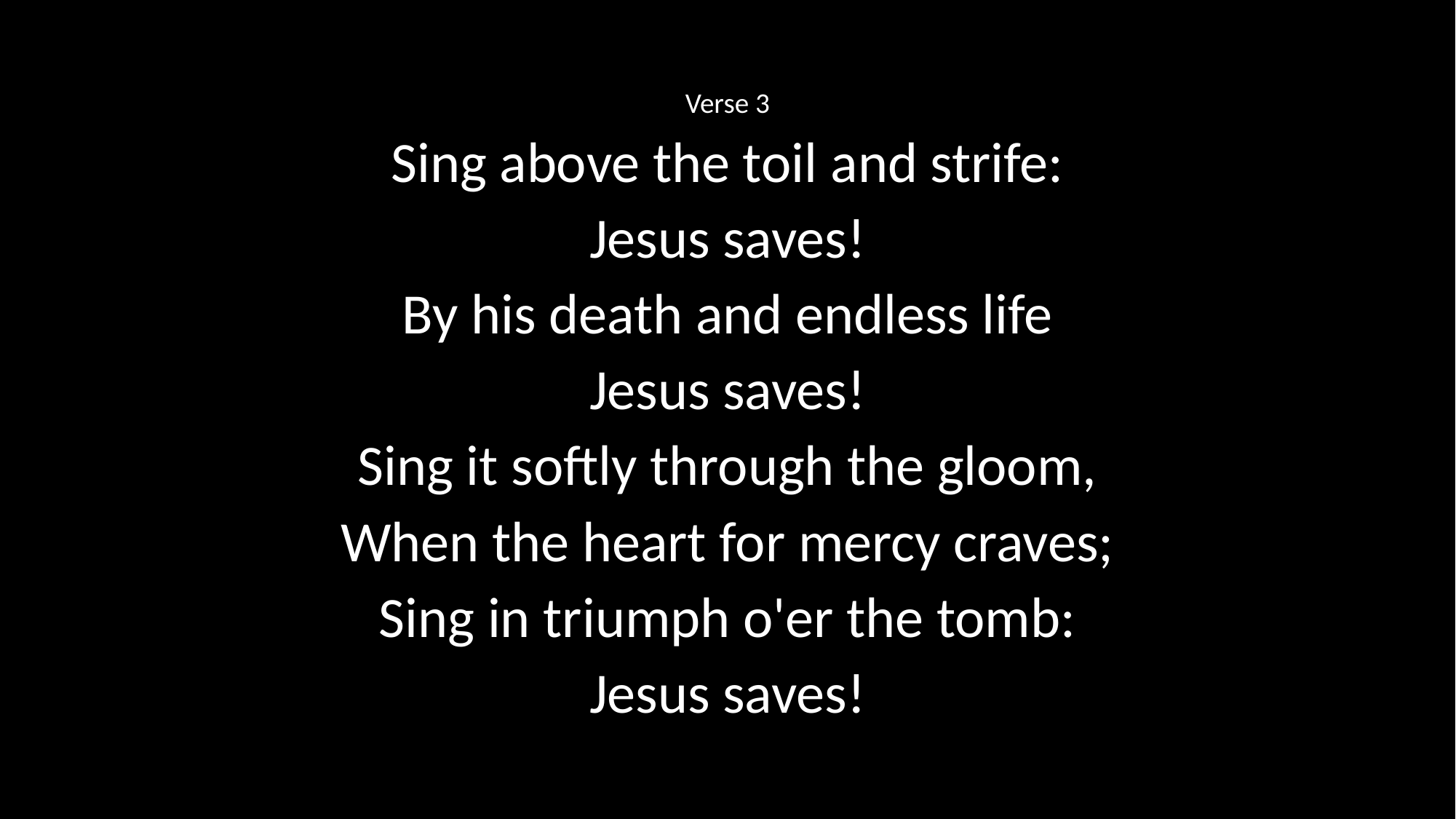

Verse 3
Sing above the toil and strife:
Jesus saves!
By his death and endless life
Jesus saves!
Sing it softly through the gloom,
When the heart for mercy craves;
Sing in triumph o'er the tomb:
Jesus saves!